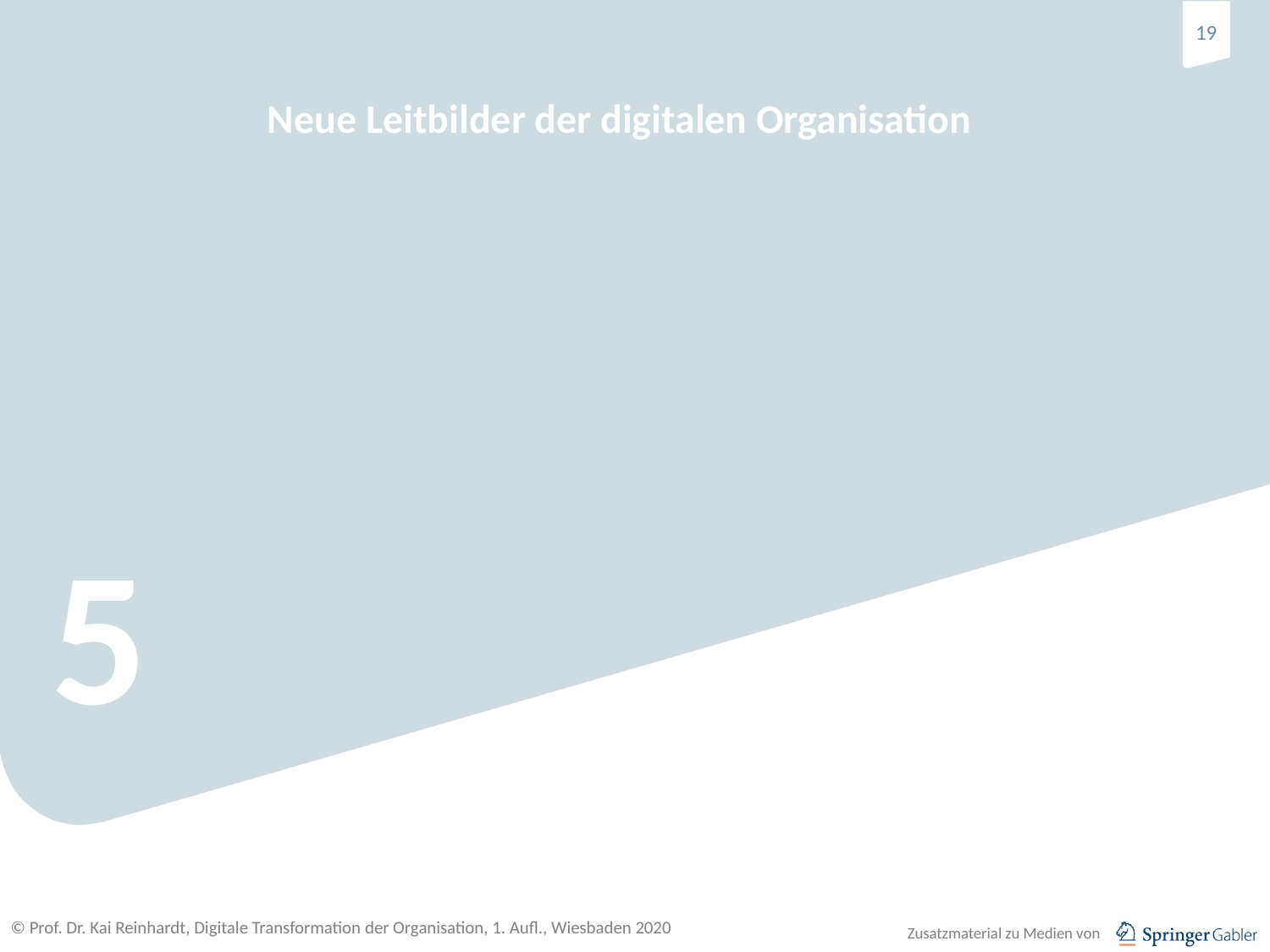

Neue Leitbilder der digitalen Organisation
5
© Prof. Dr. Kai Reinhardt, Digitale Transformation der Organisation, 1. Aufl., Wiesbaden 2020